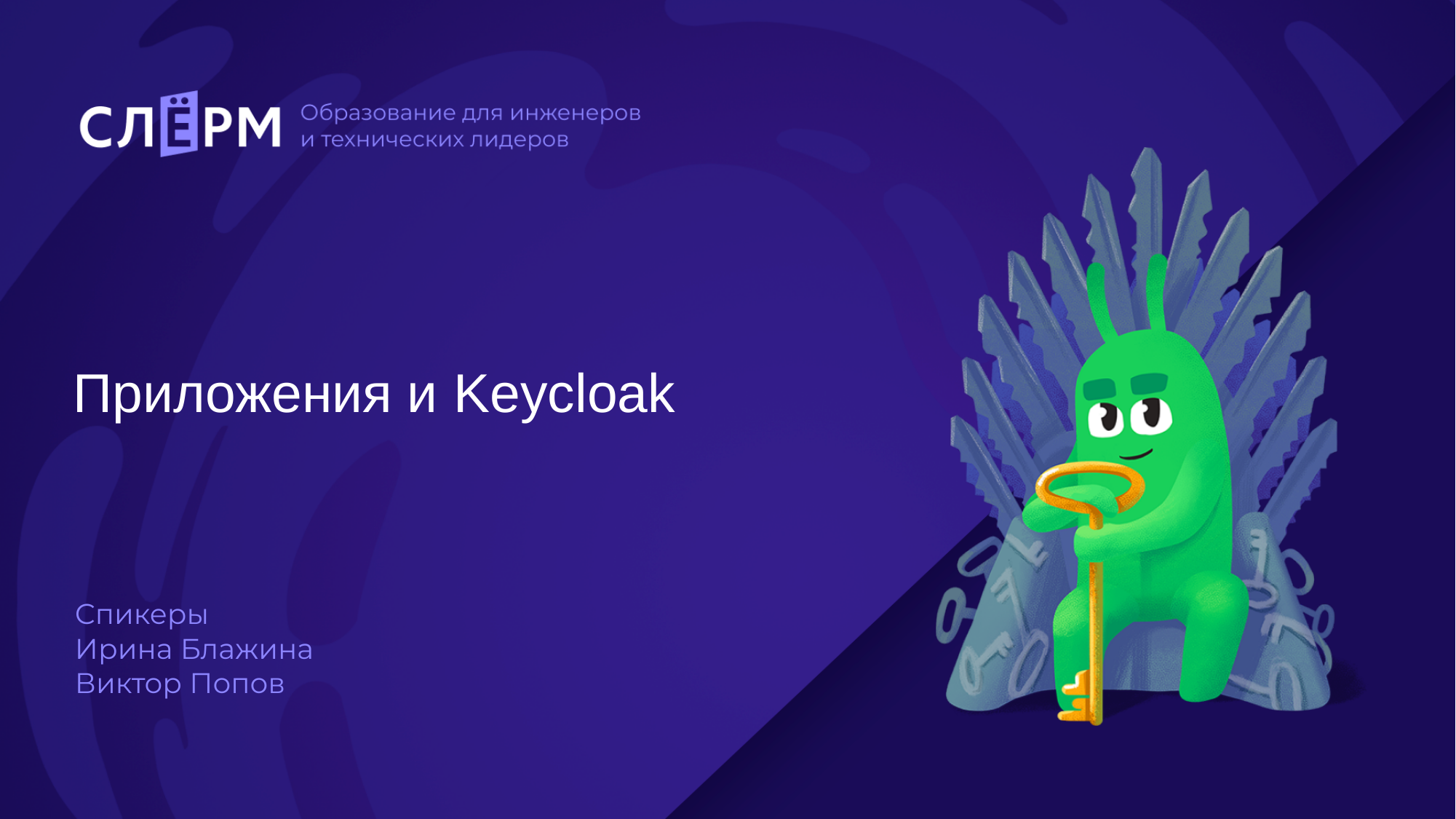

# Приложения и Keycloak
Спикеры
Ирина Блажина
Виктор Попов